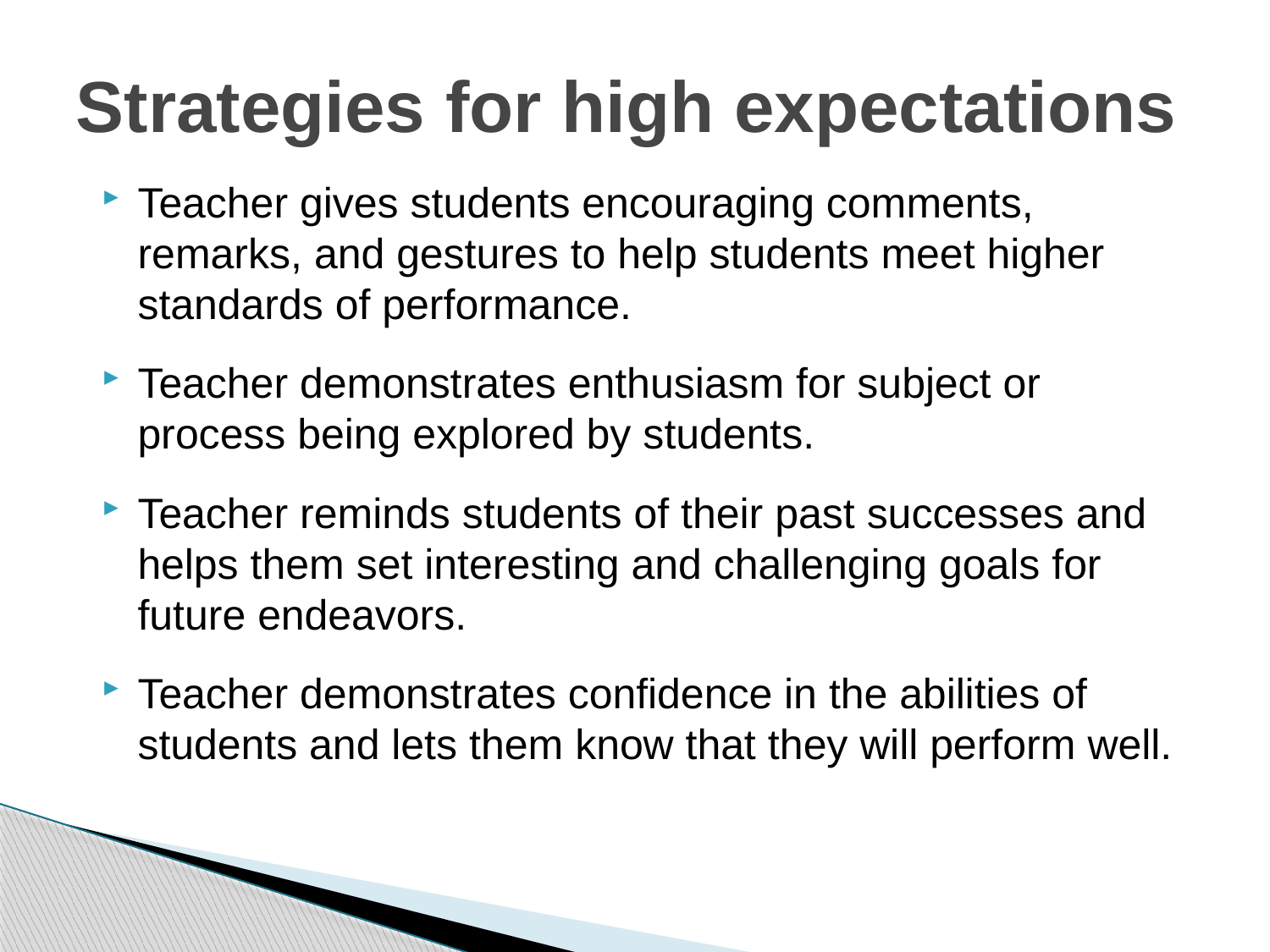

# Strategies for high expectations
Teacher gives students encouraging comments, remarks, and gestures to help students meet higher standards of performance.
Teacher demonstrates enthusiasm for subject or process being explored by students.
Teacher reminds students of their past successes and helps them set interesting and challenging goals for future endeavors.
Teacher demonstrates confidence in the abilities of students and lets them know that they will perform well.